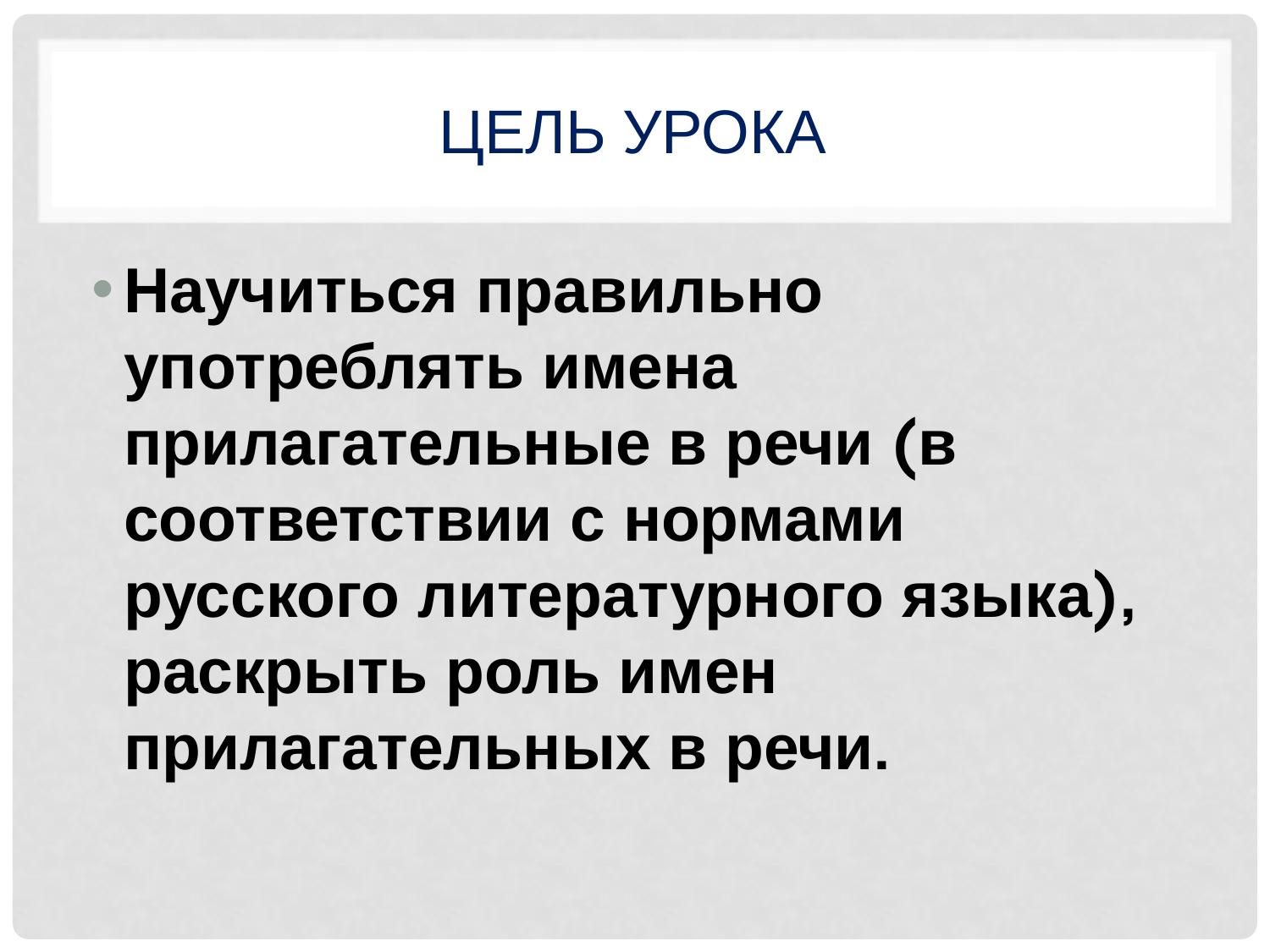

# Цель урока
Научиться правильно употреблять имена прилагательные в речи (в соответствии с нормами русского литературного языка), раскрыть роль имен прилагательных в речи.